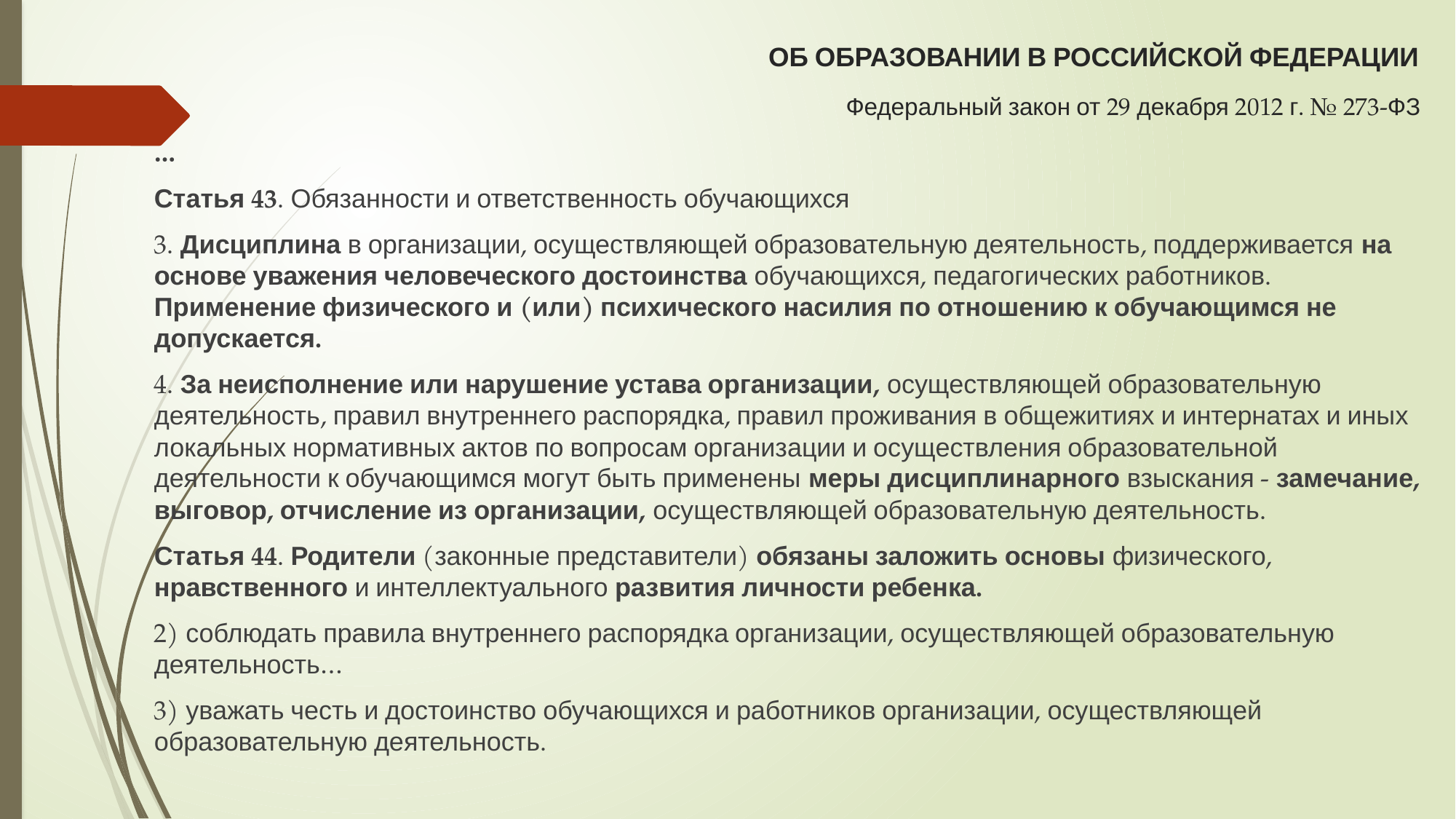

# ОБ ОБРАЗОВАНИИ В РОССИЙСКОЙ ФЕДЕРАЦИИ Федеральный закон от 29 декабря 2012 г. № 273-ФЗ​
…
Статья 43. Обязанности и ответственность обучающихся​
3. Дисциплина в организации, осуществляющей образовательную деятельность, поддерживается на основе уважения человеческого достоинства обучающихся, педагогических работников. Применение физического и (или) психического насилия по отношению к обучающимся не допускается.​
4. За неисполнение или нарушение устава организации, осуществляющей образовательную деятельность, правил внутреннего распорядка, правил проживания в общежитиях и интернатах и иных локальных нормативных актов по вопросам организации и осуществления образовательной деятельности к обучающимся могут быть применены меры дисциплинарного взыскания - замечание, выговор, отчисление из организации, осуществляющей образовательную деятельность.​
Статья 44. Родители (законные представители) обязаны заложить основы физического, нравственного и интеллектуального развития личности ребенка.​
2) соблюдать правила внутреннего распорядка организации, осуществляющей образовательную деятельность…​
3) уважать честь и достоинство обучающихся и работников организации, осуществляющей образовательную деятельность.​